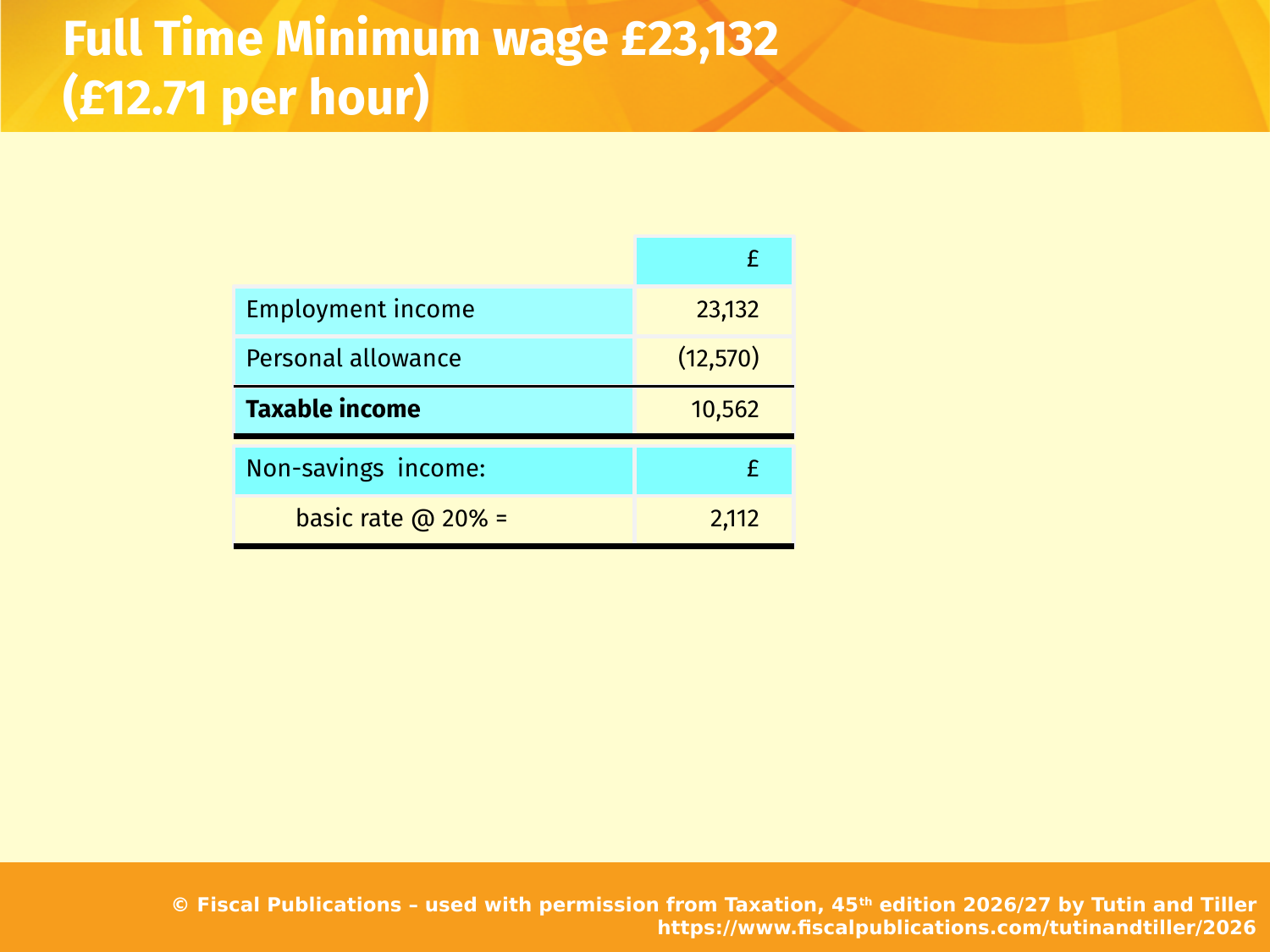

# Full Time Minimum wage £23,132 (£12.71 per hour)
	£
Employment income
	23,132
Personal allowance
	(12,570)
Taxable income
	10,562
Non-savings  income:
	£
	basic rate @ 20% =
	2,112